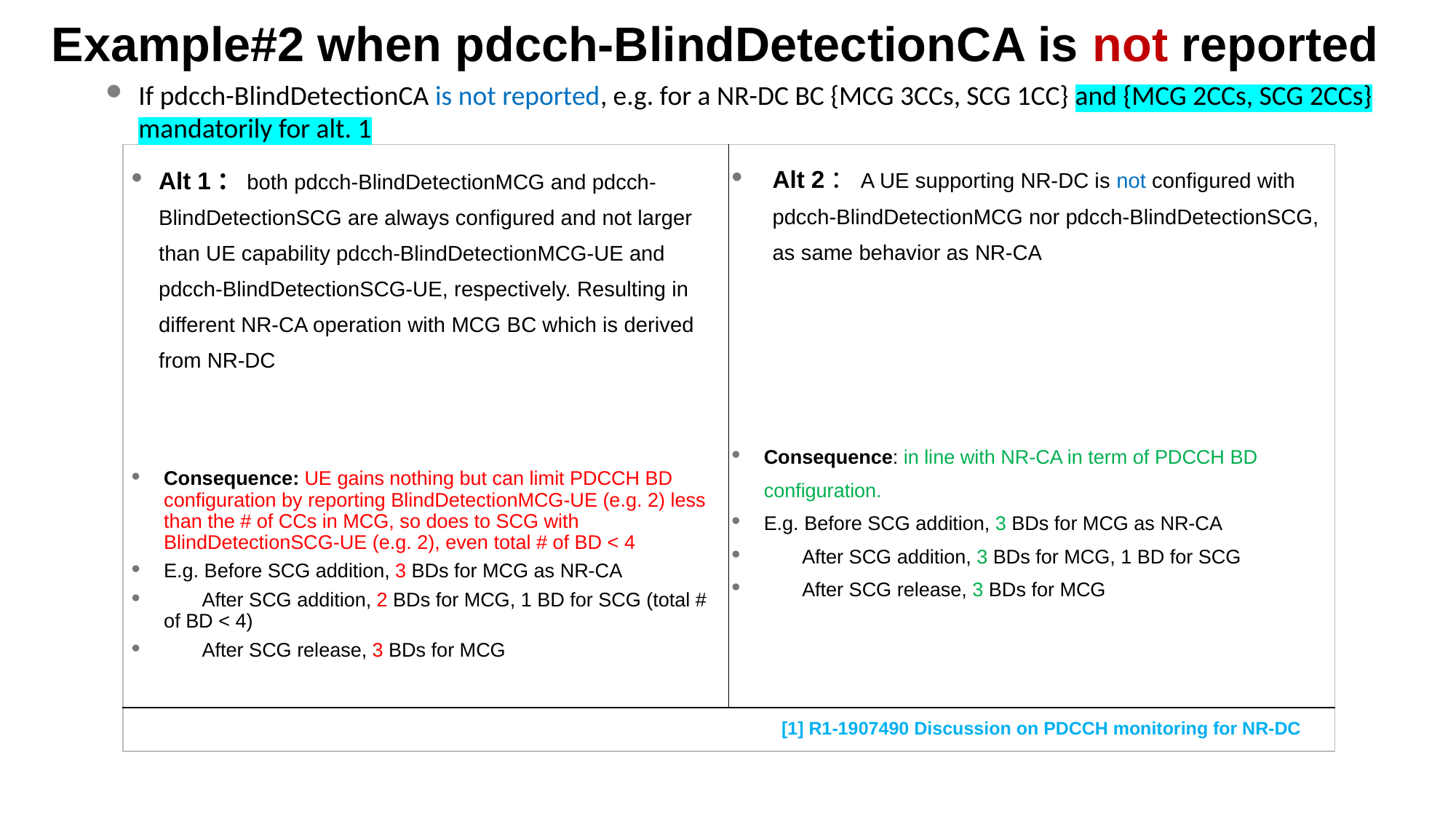

Example#2 when pdcch-BlindDetectionCA is not reported
If pdcch-BlindDetectionCA is not reported, e.g. for a NR-DC BC {MCG 3CCs, SCG 1CC} and {MCG 2CCs, SCG 2CCs} mandatorily for alt. 1
|  |  |
| --- | --- |
|  |  |
Alt 1：both pdcch-BlindDetectionMCG and pdcch-BlindDetectionSCG are always configured and not larger than UE capability pdcch-BlindDetectionMCG-UE and pdcch-BlindDetectionSCG-UE, respectively. Resulting in different NR-CA operation with MCG BC which is derived from NR-DC

Consequence: UE gains nothing but can limit PDCCH BD configuration by reporting BlindDetectionMCG-UE (e.g. 2) less than the # of CCs in MCG, so does to SCG with BlindDetectionSCG-UE (e.g. 2), even total # of BD < 4
E.g. Before SCG addition, 3 BDs for MCG as NR-CA
       After SCG addition, 2 BDs for MCG, 1 BD for SCG (total # of BD < 4)
       After SCG release, 3 BDs for MCG

Alt 2：A UE supporting NR-DC is not configured with pdcch-BlindDetectionMCG nor pdcch-BlindDetectionSCG, as same behavior as NR-CA

Consequence: in line with NR-CA in term of PDCCH BD configuration.
E.g. Before SCG addition, 3 BDs for MCG as NR-CA
       After SCG addition, 3 BDs for MCG, 1 BD for SCG
       After SCG release, 3 BDs for MCG

[1] R1-1907490 Discussion on PDCCH monitoring for NR-DC